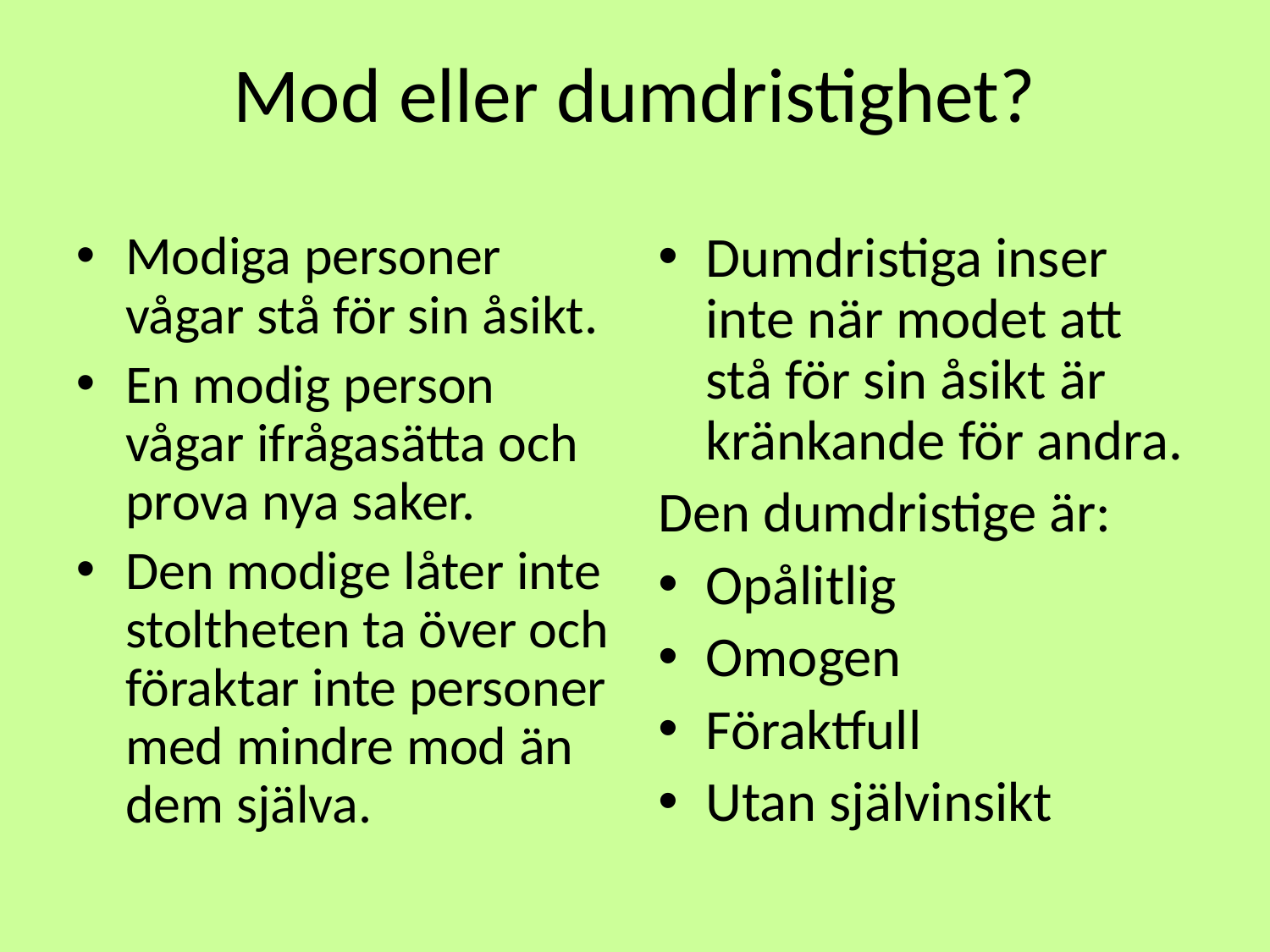

Mod eller dumdristighet?
Modiga personer vågar stå för sin åsikt.
En modig person vågar ifrågasätta och prova nya saker.
Den modige låter inte stoltheten ta över och föraktar inte personer med mindre mod än dem själva.
Dumdristiga inser inte när modet att stå för sin åsikt är kränkande för andra.
Den dumdristige är:
Opålitlig
Omogen
Föraktfull
Utan självinsikt